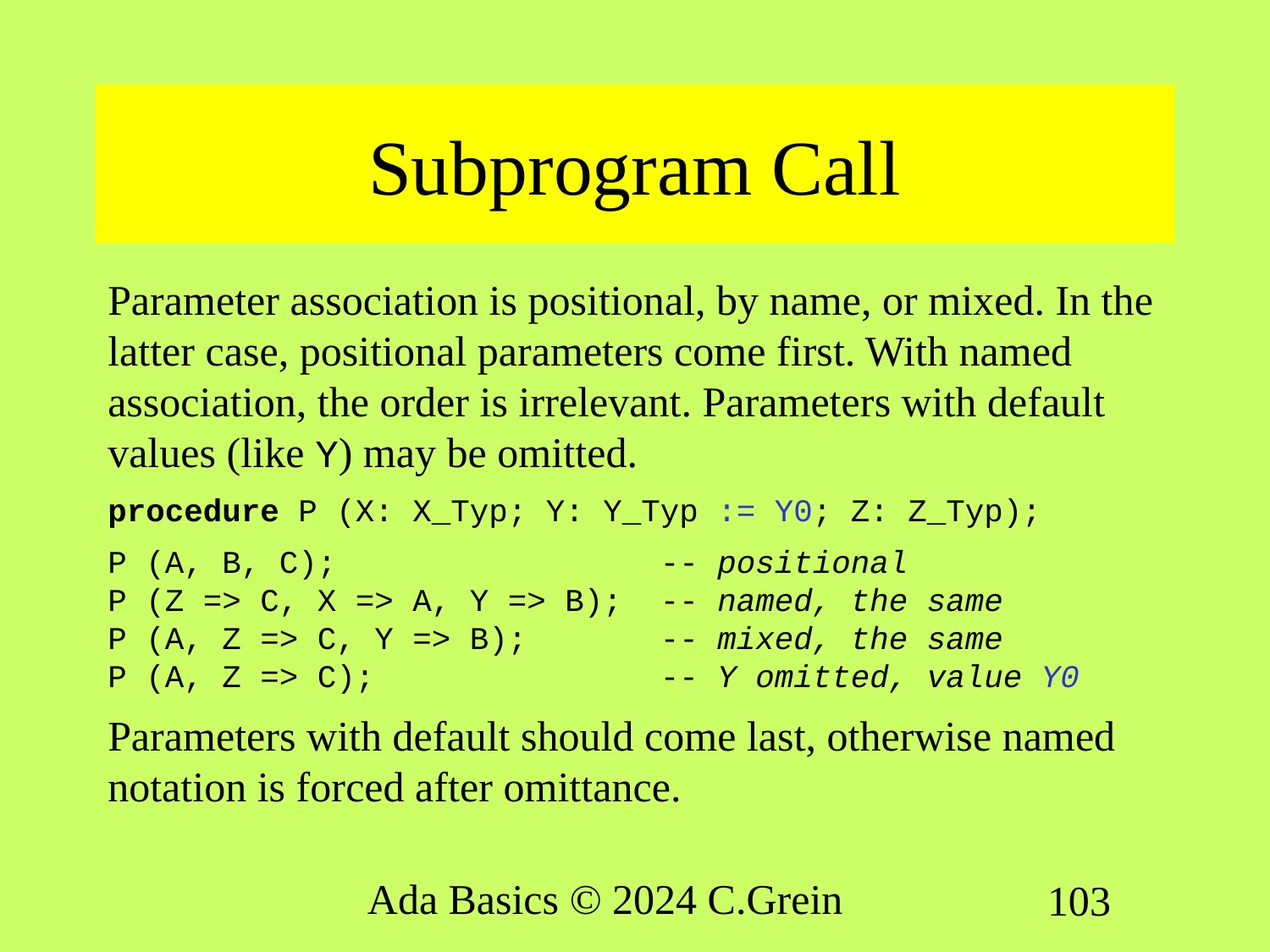

# Subprogram Call
Parameter association is positional, by name, or mixed. In the latter case, positional parameters come first. With named association, the order is irrelevant. Parameters with default values (like Y) may be omitted.
procedure P (X: X_Typ; Y: Y_Typ := Y0; Z: Z_Typ);
P (A, B, C);                 -- positional
P (Z => C, X => A, Y => B);  -- named, the same
P (A, Z => C, Y => B);       -- mixed, the same
P (A, Z => C);               -- Y omitted, value Y0
Parameters with default should come last, otherwise named notation is forced after omittance.
Ada Basics © 2024 C.Grein
103